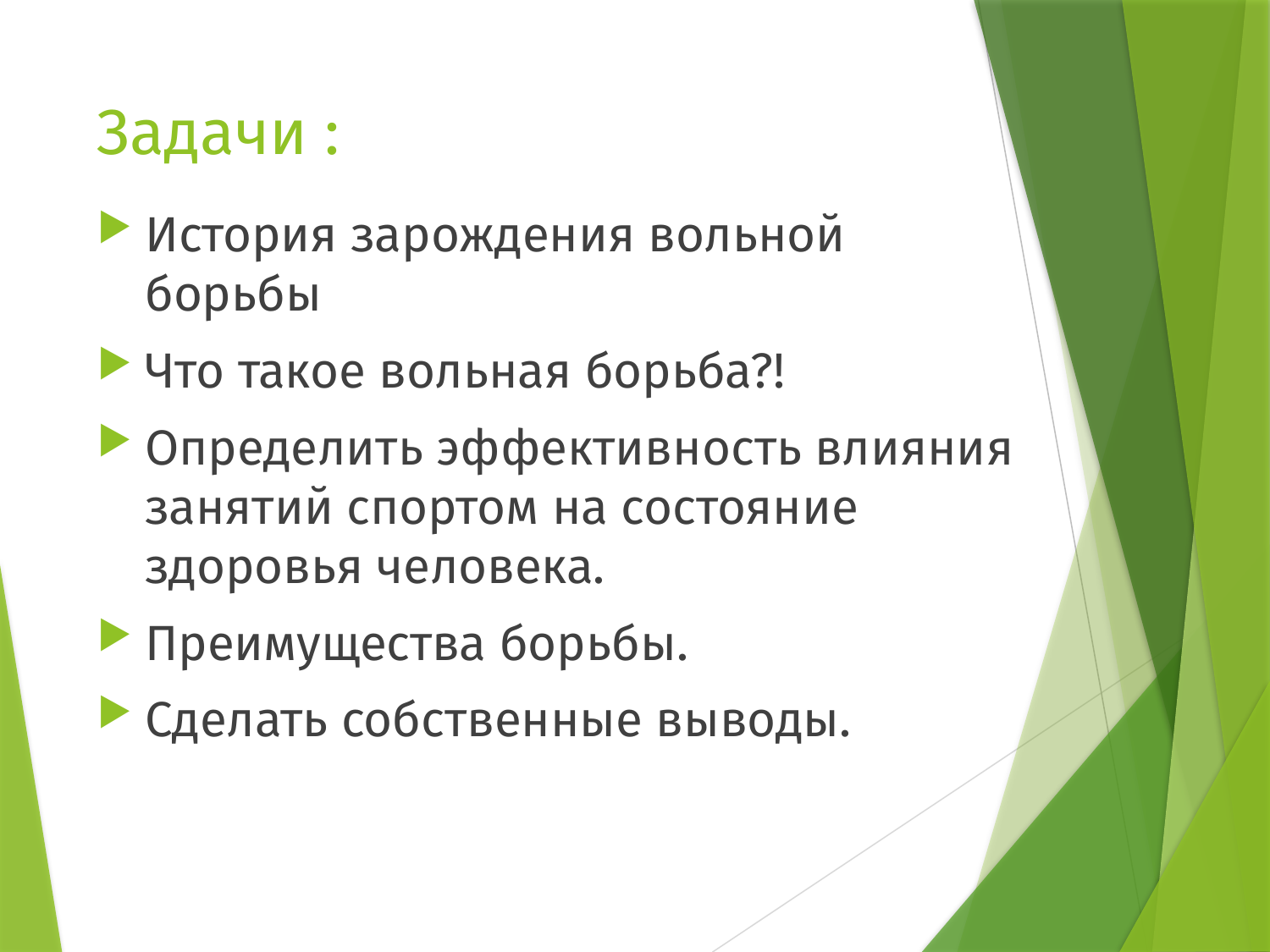

# Задачи :
История зарождения вольной борьбы
Что такое вольная борьба?!
Определить эффективность влияния занятий спортом на состояние здоровья человека.
Преимущества борьбы.
Сделать собственные выводы.